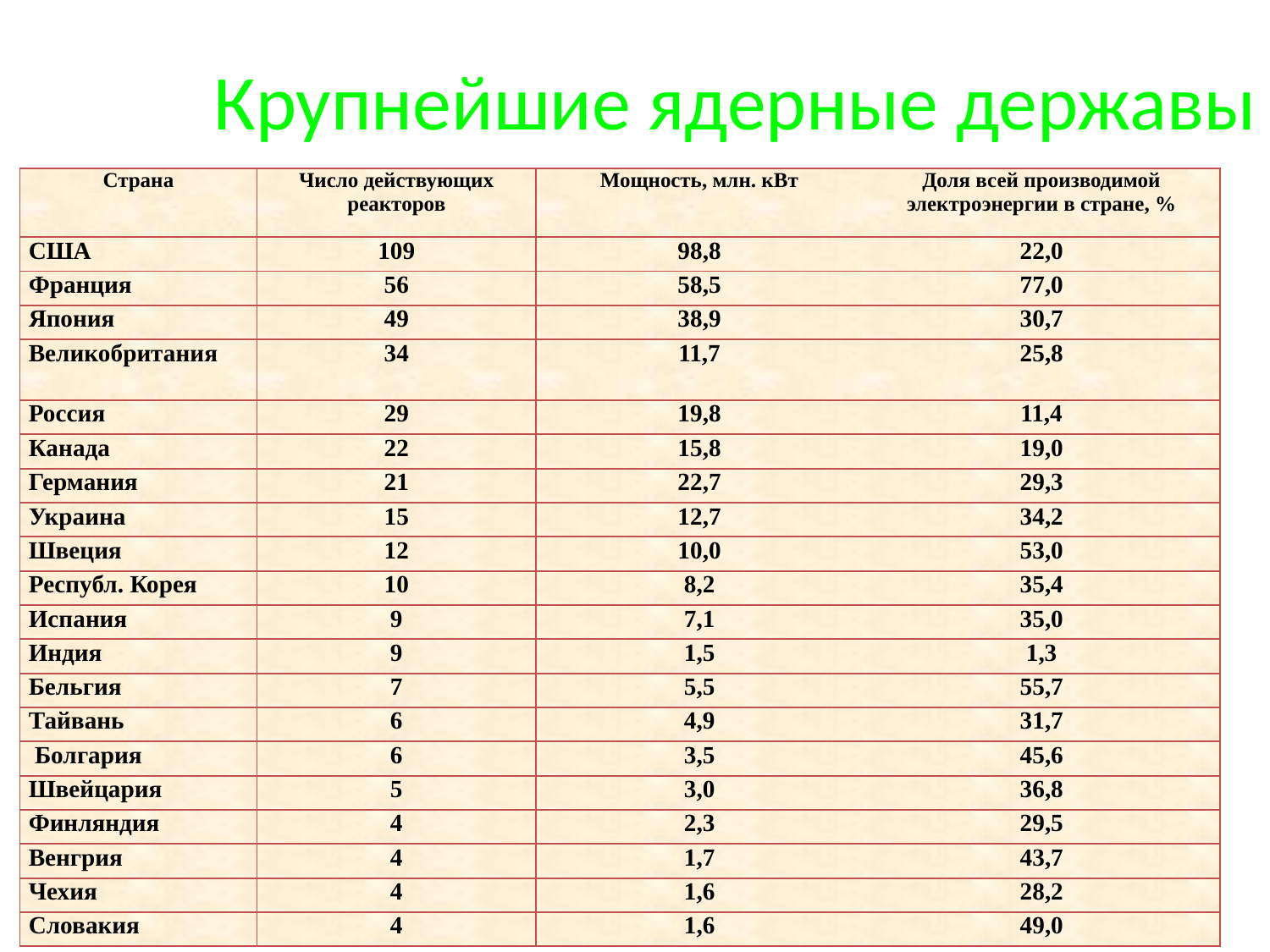

# Крупнейшие ядерные державы
| Страна | Число действующих реакторов | Мощность, млн. кВт | Доля всей производимой электроэнергии в стране, % |
| --- | --- | --- | --- |
| США | 109 | 98,8 | 22,0 |
| Франция | 56 | 58,5 | 77,0 |
| Япония | 49 | 38,9 | 30,7 |
| Великобритания | 34 | 11,7 | 25,8 |
| Россия | 29 | 19,8 | 11,4 |
| Канада | 22 | 15,8 | 19,0 |
| Германия | 21 | 22,7 | 29,3 |
| Украина | 15 | 12,7 | 34,2 |
| Швеция | 12 | 10,0 | 53,0 |
| Республ. Корея | 10 | 8,2 | 35,4 |
| Испания | 9 | 7,1 | 35,0 |
| Индия | 9 | 1,5 | 1,3 |
| Бельгия | 7 | 5,5 | 55,7 |
| Тайвань | 6 | 4,9 | 31,7 |
| Болгария | 6 | 3,5 | 45,6 |
| Швейцария | 5 | 3,0 | 36,8 |
| Финляндия | 4 | 2,3 | 29,5 |
| Венгрия | 4 | 1,7 | 43,7 |
| Чехия | 4 | 1,6 | 28,2 |
| Словакия | 4 | 1,6 | 49,0 |